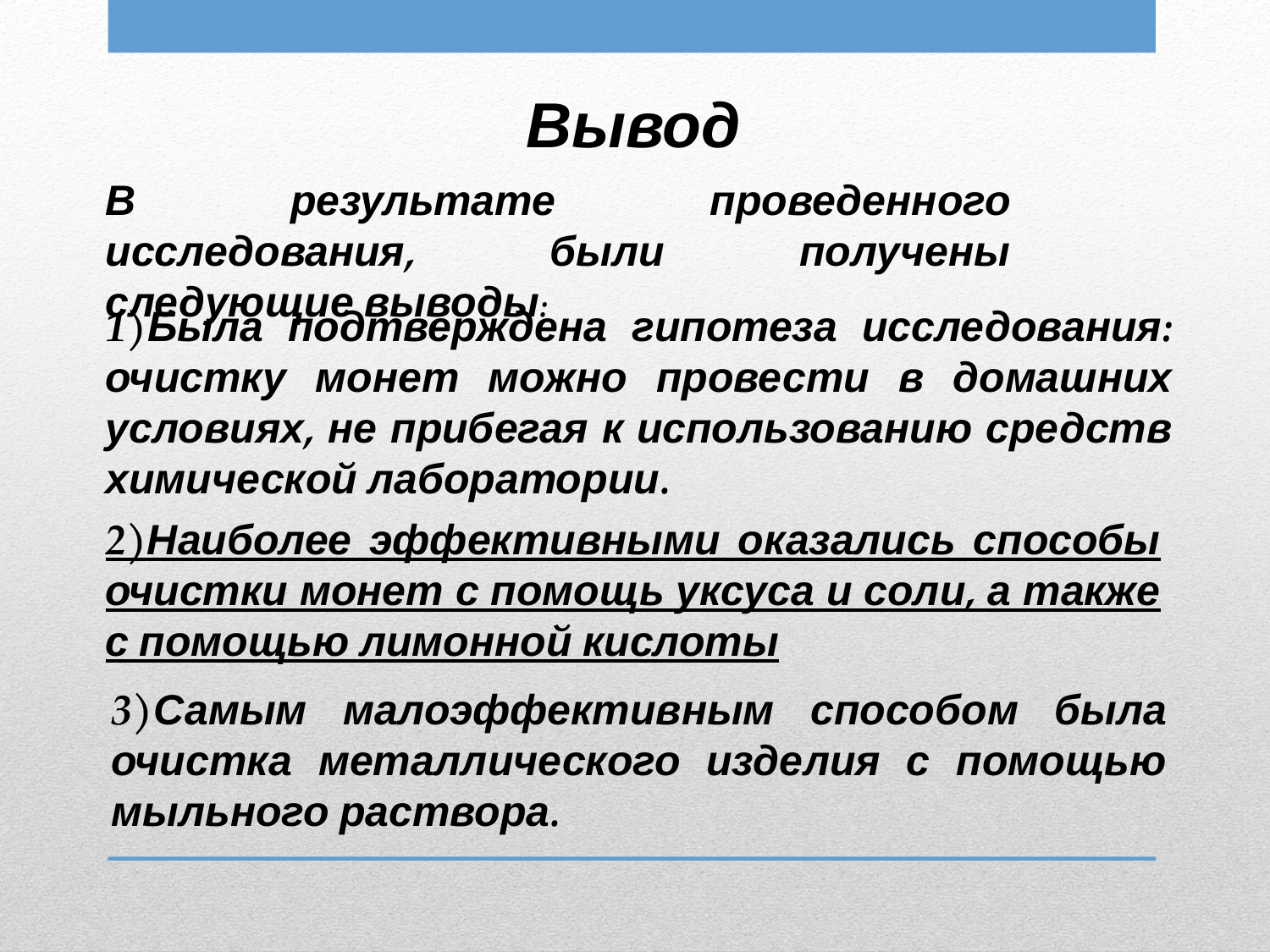

Вывод
В результате проведенного исследования, были получены следующие выводы:
1)Была подтверждена гипотеза исследования: очистку монет можно провести в домашних условиях, не прибегая к использованию средств химической лаборатории.
2)Наиболее эффективными оказались способы очистки монет с помощь уксуса и соли, а также с помощью лимонной кислоты
3)Самым малоэффективным способом была очистка металлического изделия с помощью мыльного раствора.